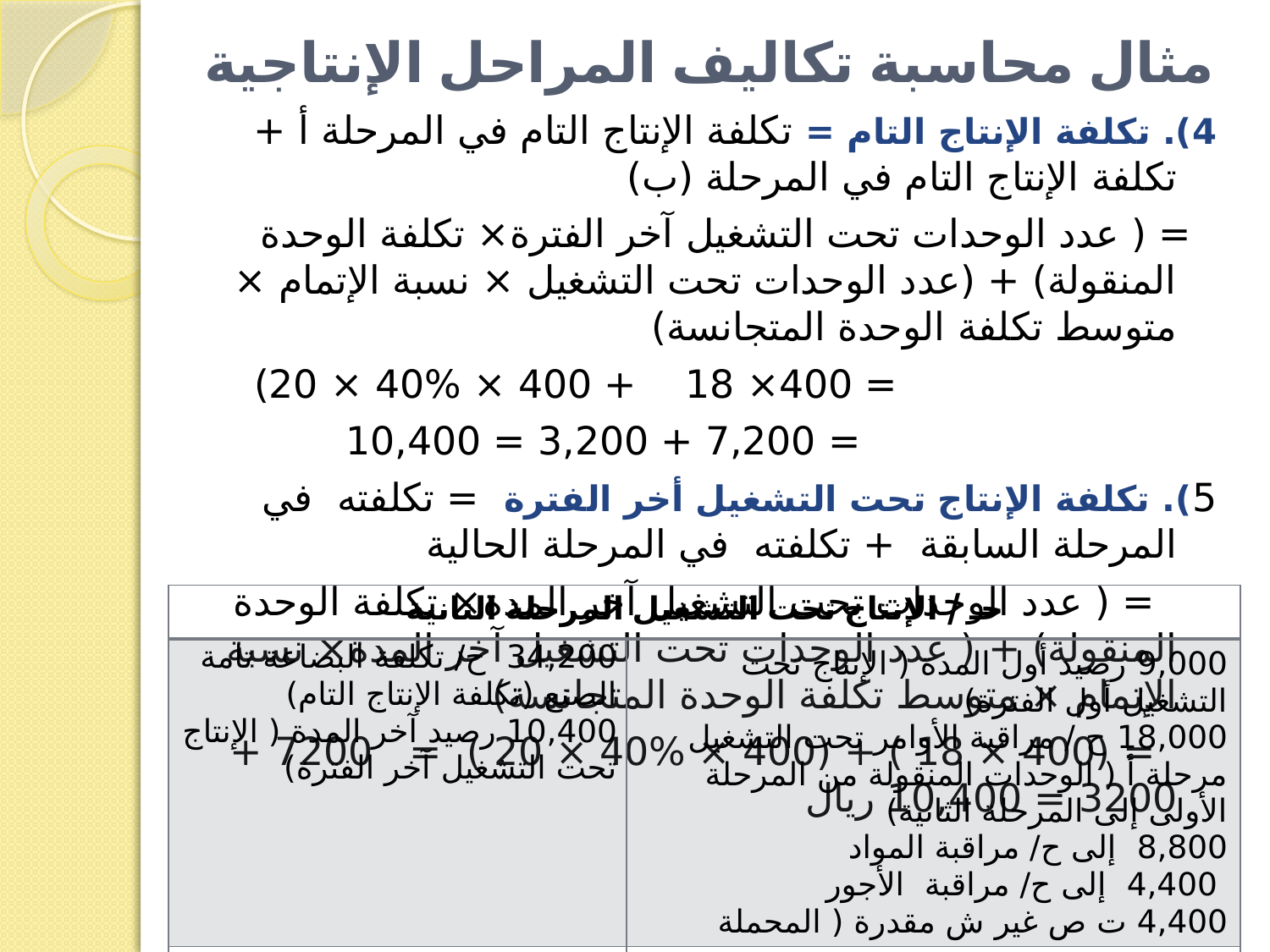

# مثال محاسبة تكاليف المراحل الإنتاجية
4). تكلفة الإنتاج التام = تكلفة الإنتاج التام في المرحلة أ + تكلفة الإنتاج التام في المرحلة (ب)
  = ( عدد الوحدات تحت التشغيل آخر الفترة× تكلفة الوحدة المنقولة) + (عدد الوحدات تحت التشغيل × نسبة الإتمام × متوسط تكلفة الوحدة المتجانسة)
                         	 = 400× 18    + 400 × 40% × 20)
                             = 7,200 + 3,200 = 10,400
5). تكلفة الإنتاج تحت التشغيل أخر الفترة  = تكلفته  في المرحلة السابقة  + تكلفته  في المرحلة الحالية
     = ( عدد الوحدات تحت التشغيل آخر المدة× تكلفة الوحدة المنقولة) + ( عدد الوحدات تحت التشغيل آخر المدة× نسبة الإتمام × متوسط تكلفة الوحدة المتجانسة)
     = (400 × 18 ) + (400 × 40% × 20 )  =   7200 + 3200 = 10,400 ريال

| حـ / الإنتاج تحت التشغيل المرحلة الثانية |  |
| --- | --- |
| 34,200 ح/ تكلفة البضاعة تامة الصنع (تكلفة الإنتاج التام) 10,400 رصيد آخر المدة ( الإنتاج تحت التشغيل آخر الفترة) | 9,000 رصيد أول المدة ( الإنتاج تحت التشغيل أول الفترة) 18,000 ح / مراقبة الأوامر تحت التشغيل مرحلة أ ( الوحدات المنقولة من المرحلة الأولى إلى المرحلة الثانية)  8,800 إلى ح/ مراقبة المواد 4,400 إلى ح/ مراقبة الأجور 4,400 ت ص غير ش مقدرة ( المحملة |
| 44,600 | 44,600 |